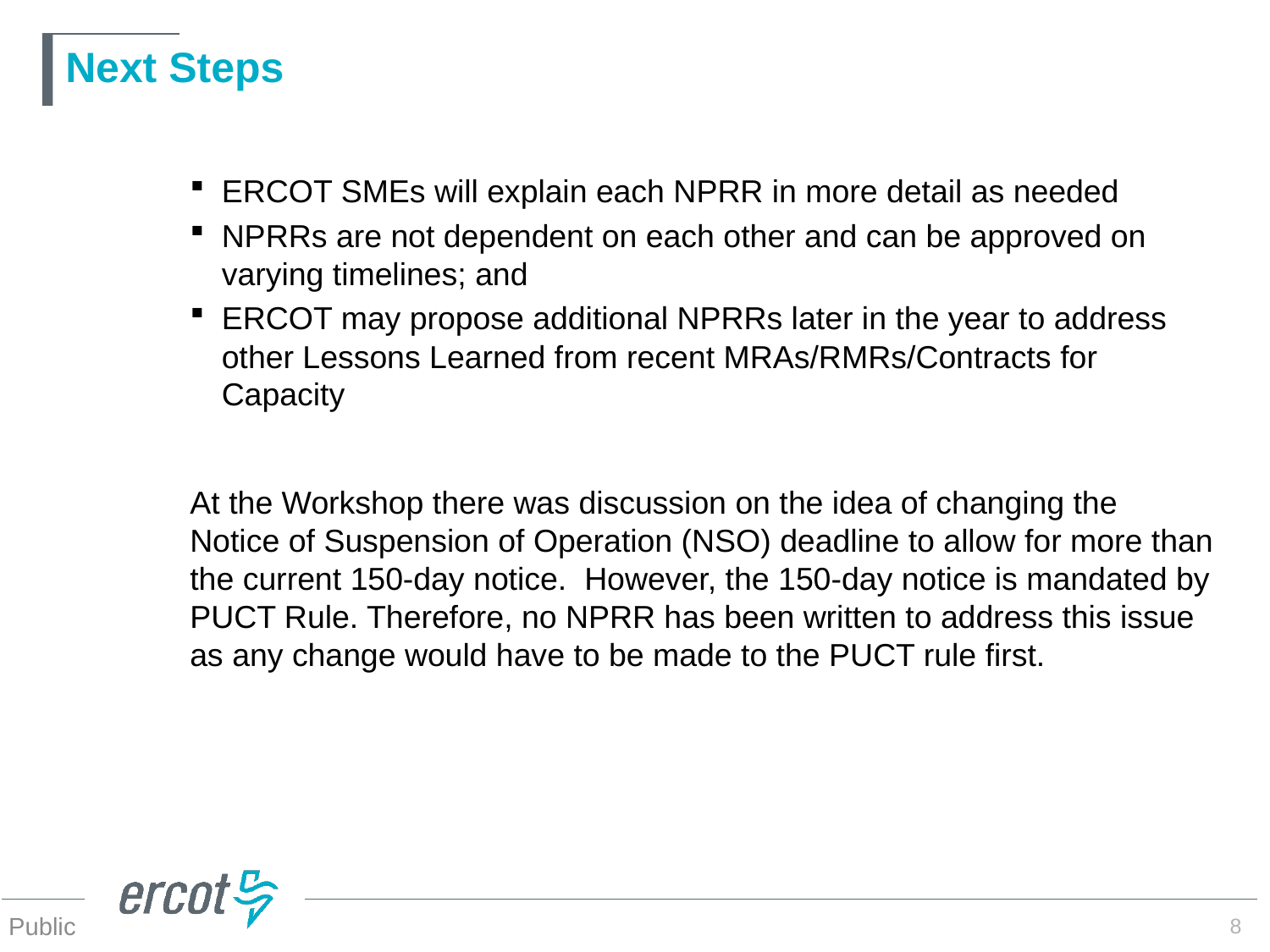

# Next Steps

ERCOT SMEs will explain each NPRR in more detail as needed
NPRRs are not dependent on each other and can be approved on varying timelines; and
ERCOT may propose additional NPRRs later in the year to address other Lessons Learned from recent MRAs/RMRs/Contracts for Capacity

At the Workshop there was discussion on the idea of changing the Notice of Suspension of Operation (NSO) deadline to allow for more than the current 150-day notice.  However, the 150-day notice is mandated by PUCT Rule. Therefore, no NPRR has been written to address this issue as any change would have to be made to the PUCT rule first.
8